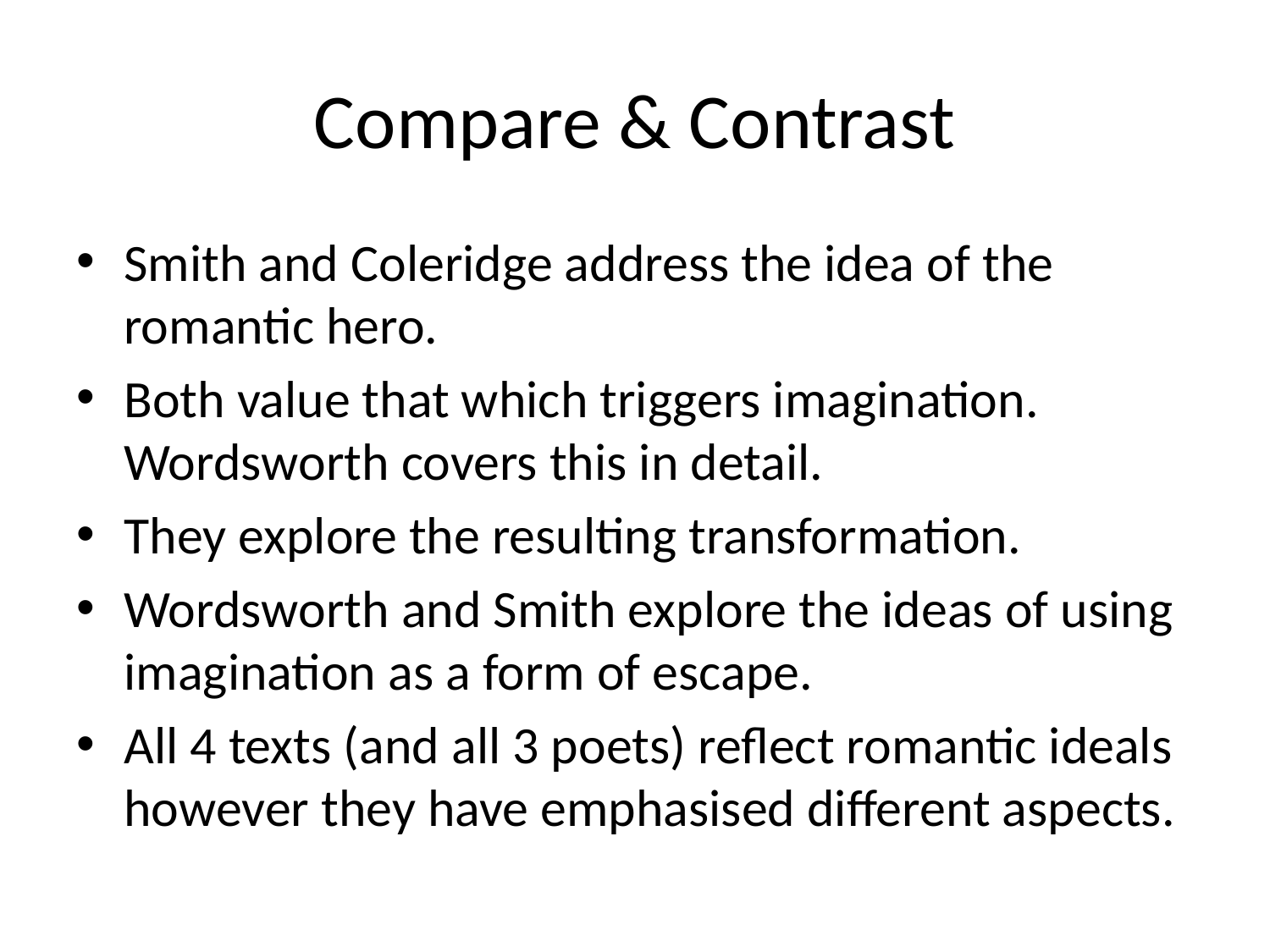

# Compare & Contrast
Smith and Coleridge address the idea of the romantic hero.
Both value that which triggers imagination. Wordsworth covers this in detail.
They explore the resulting transformation.
Wordsworth and Smith explore the ideas of using imagination as a form of escape.
All 4 texts (and all 3 poets) reflect romantic ideals however they have emphasised different aspects.